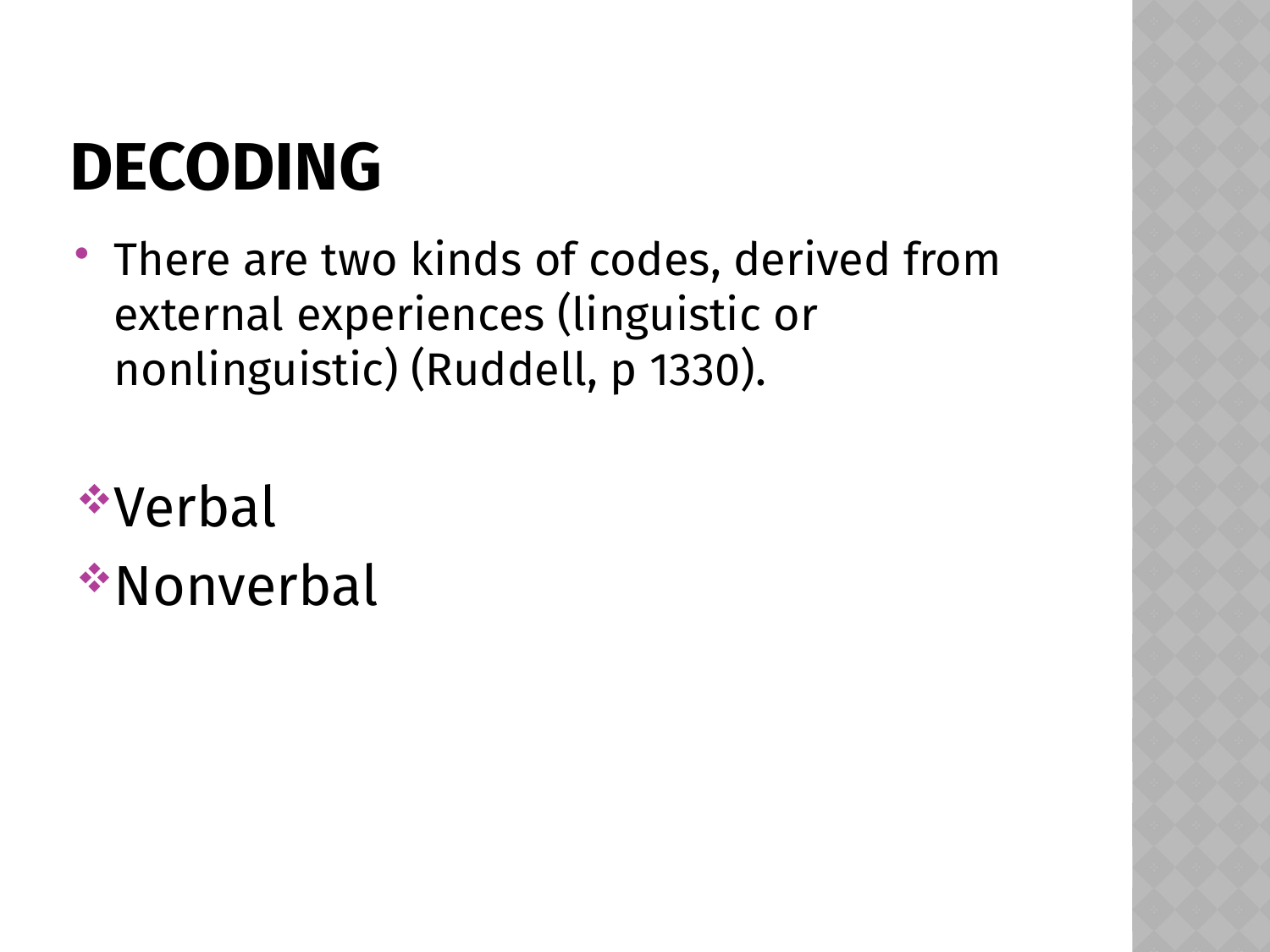

# Decoding
There are two kinds of codes, derived from external experiences (linguistic or nonlinguistic) (Ruddell, p 1330).

Verbal
Nonverbal